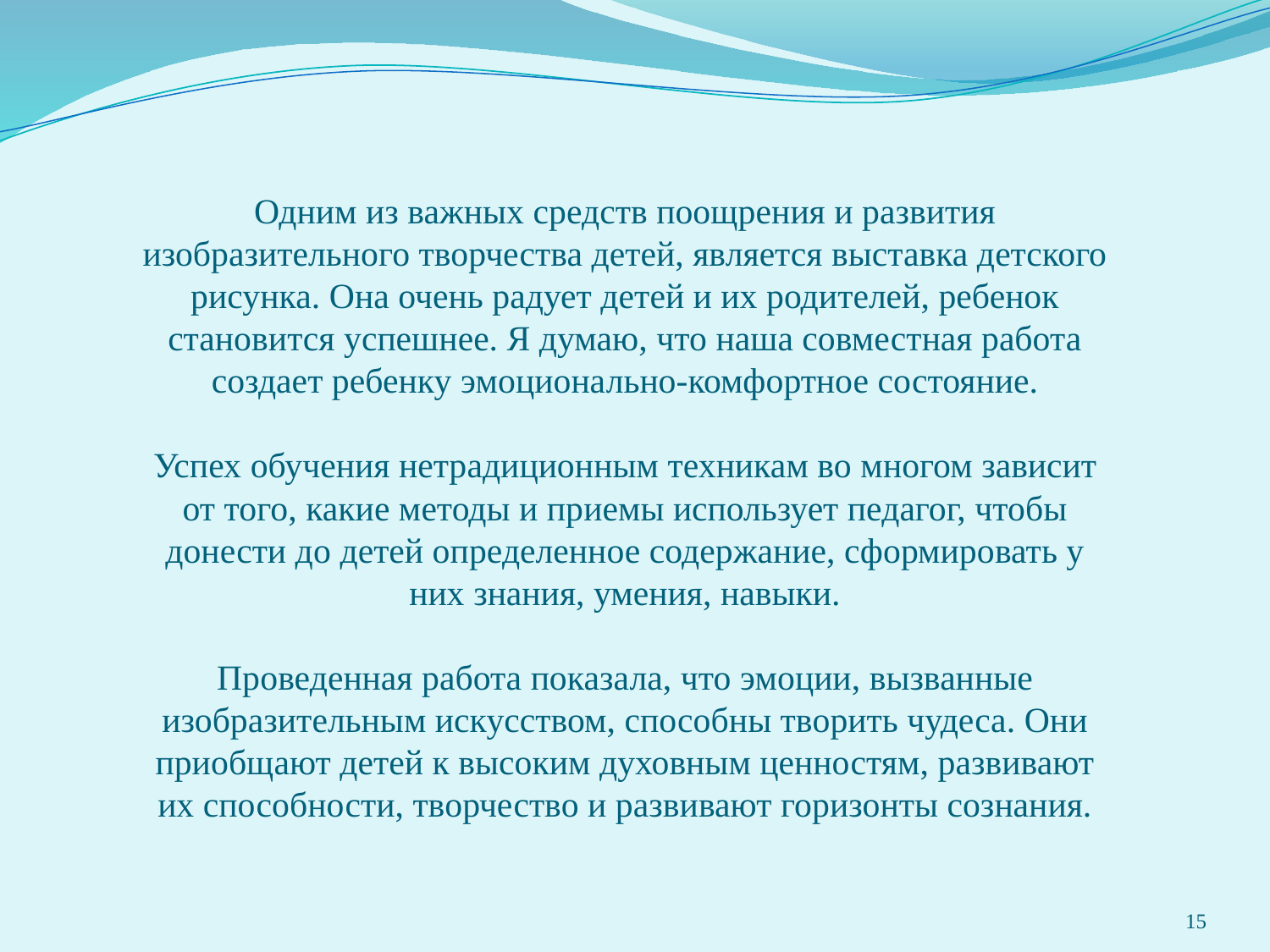

# Одним из важных средств поощрения и развития изобразительного творчества детей, является выставка детского рисунка. Она очень радует детей и их родителей, ребенок становится успешнее. Я думаю, что наша совместная работа создает ребенку эмоционально-комфортное состояние. Успех обучения нетрадиционным техникам во многом зависит от того, какие методы и приемы использует педагог, чтобы донести до детей определенное содержание, сформировать у них знания, умения, навыки. Проведенная работа показала, что эмоции, вызванные изобразительным искусством, способны творить чудеса. Они приобщают детей к высоким духовным ценностям, развивают их способности, творчество и развивают горизонты сознания.

15